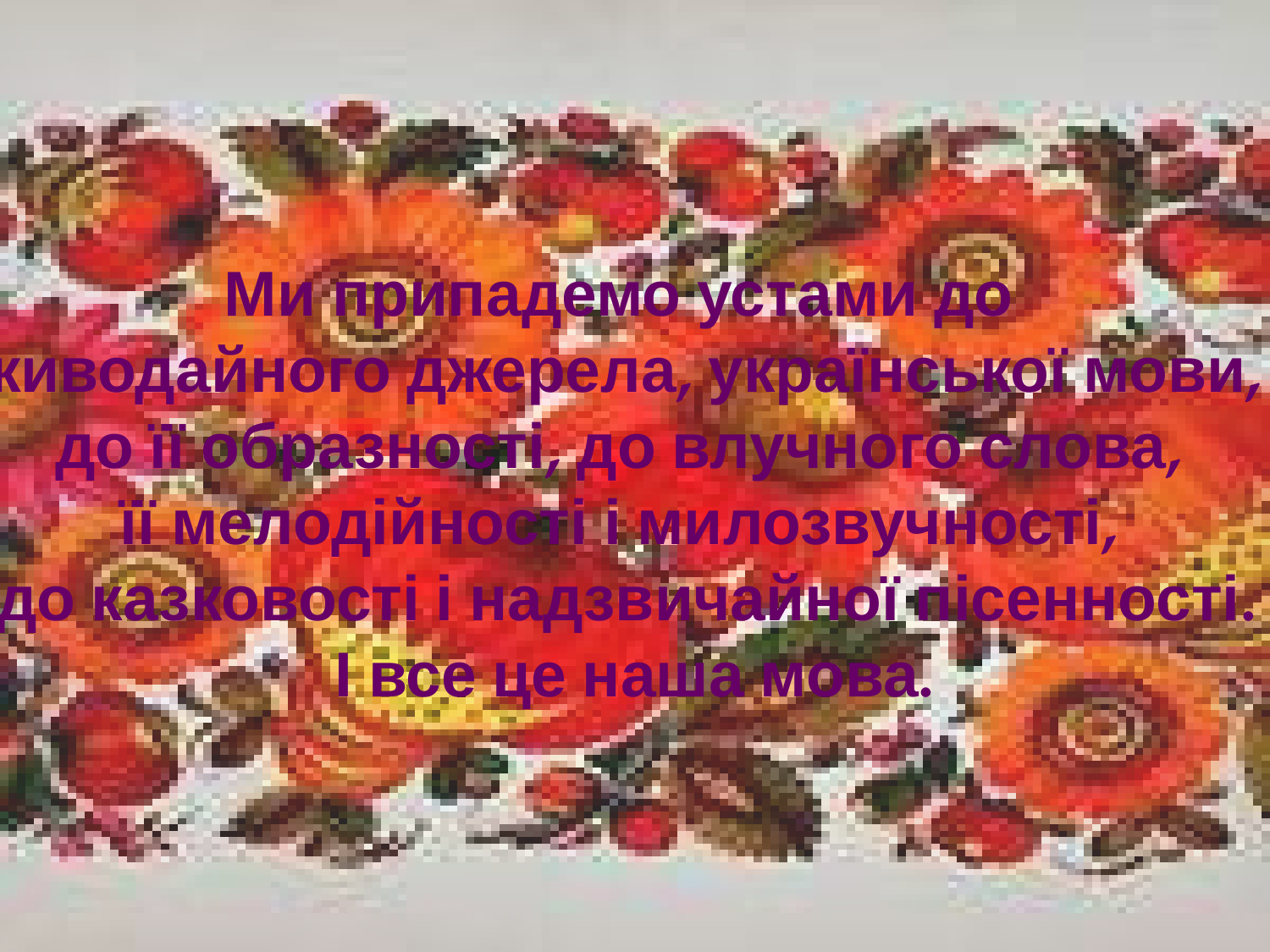

Ми припадемо устами до
живодайного джерела, української мови,
до її образності, до влучного слова,
її мелодійності і милозвучності,
до казковості і надзвичайної пісенності.
 І все це наша мова.